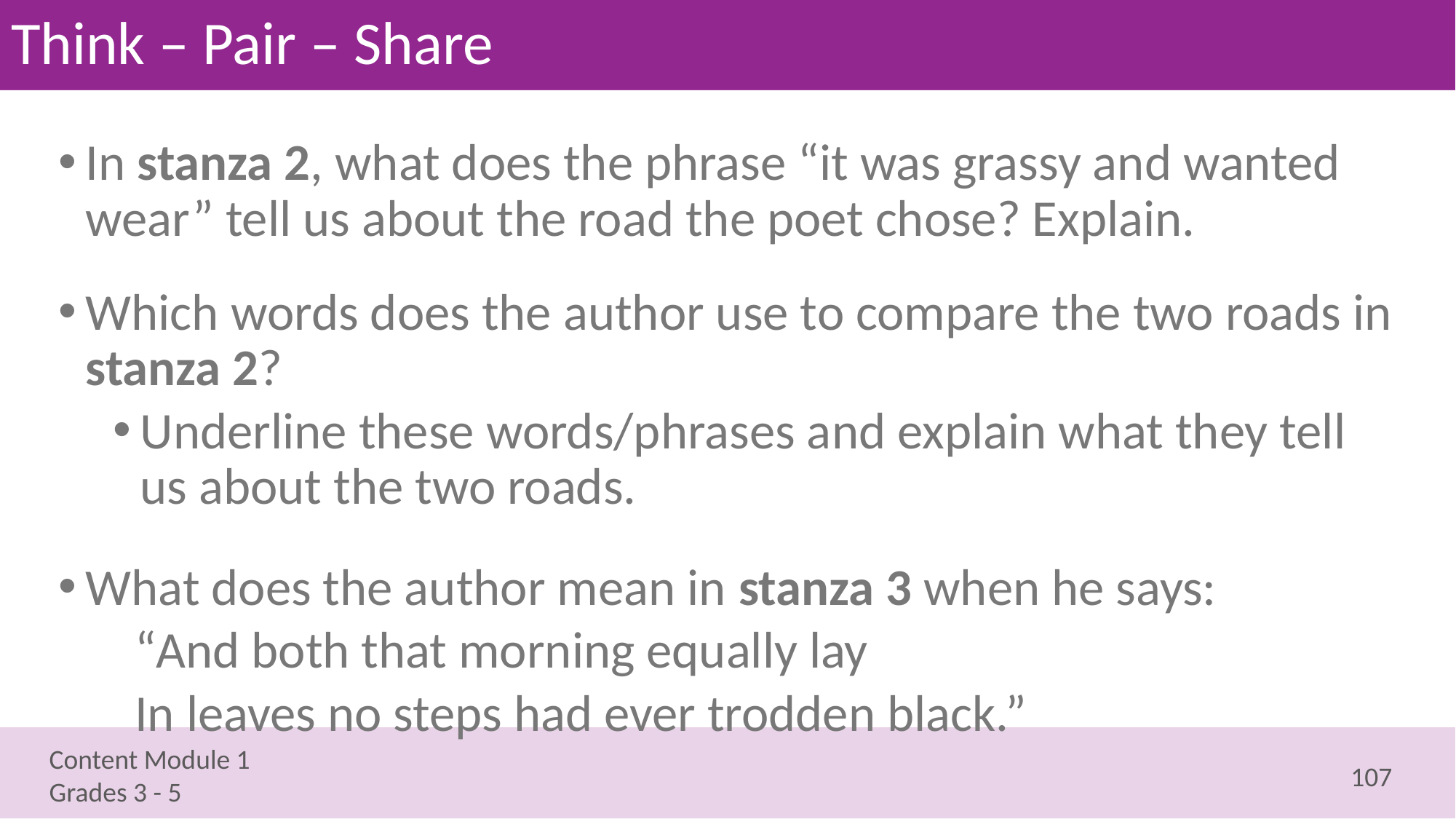

# Think – Pair – Share
In stanza 2, what does the phrase “it was grassy and wanted wear” tell us about the road the poet chose? Explain.

Which words does the author use to compare the two roads in stanza 2?
Underline these words/phrases and explain what they tell us about the two roads.

What does the author mean in stanza 3 when he says:
“And both that morning equally lay
In leaves no steps had ever trodden black.”

107